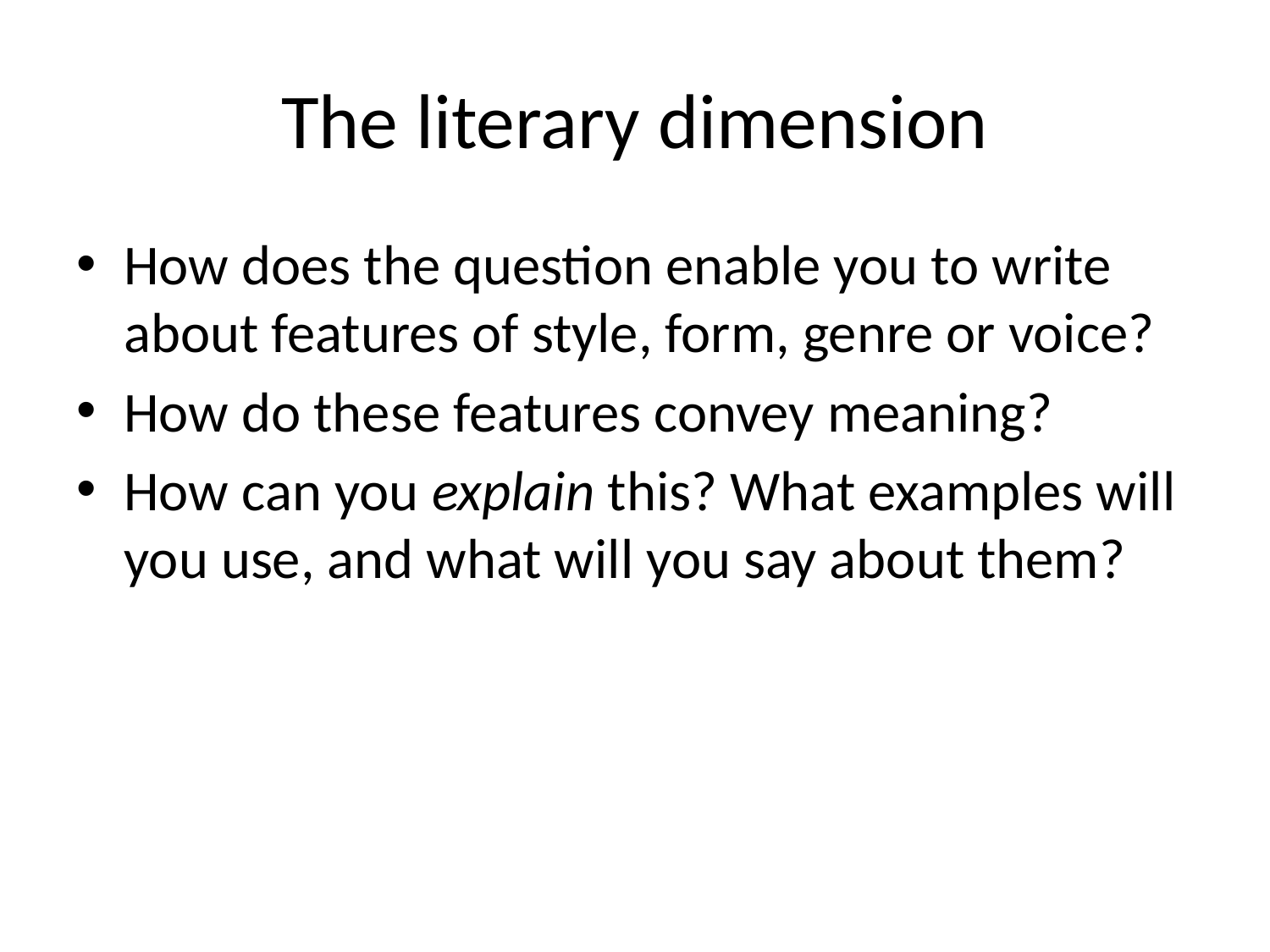

# The literary dimension
How does the question enable you to write about features of style, form, genre or voice?
How do these features convey meaning?
How can you explain this? What examples will you use, and what will you say about them?